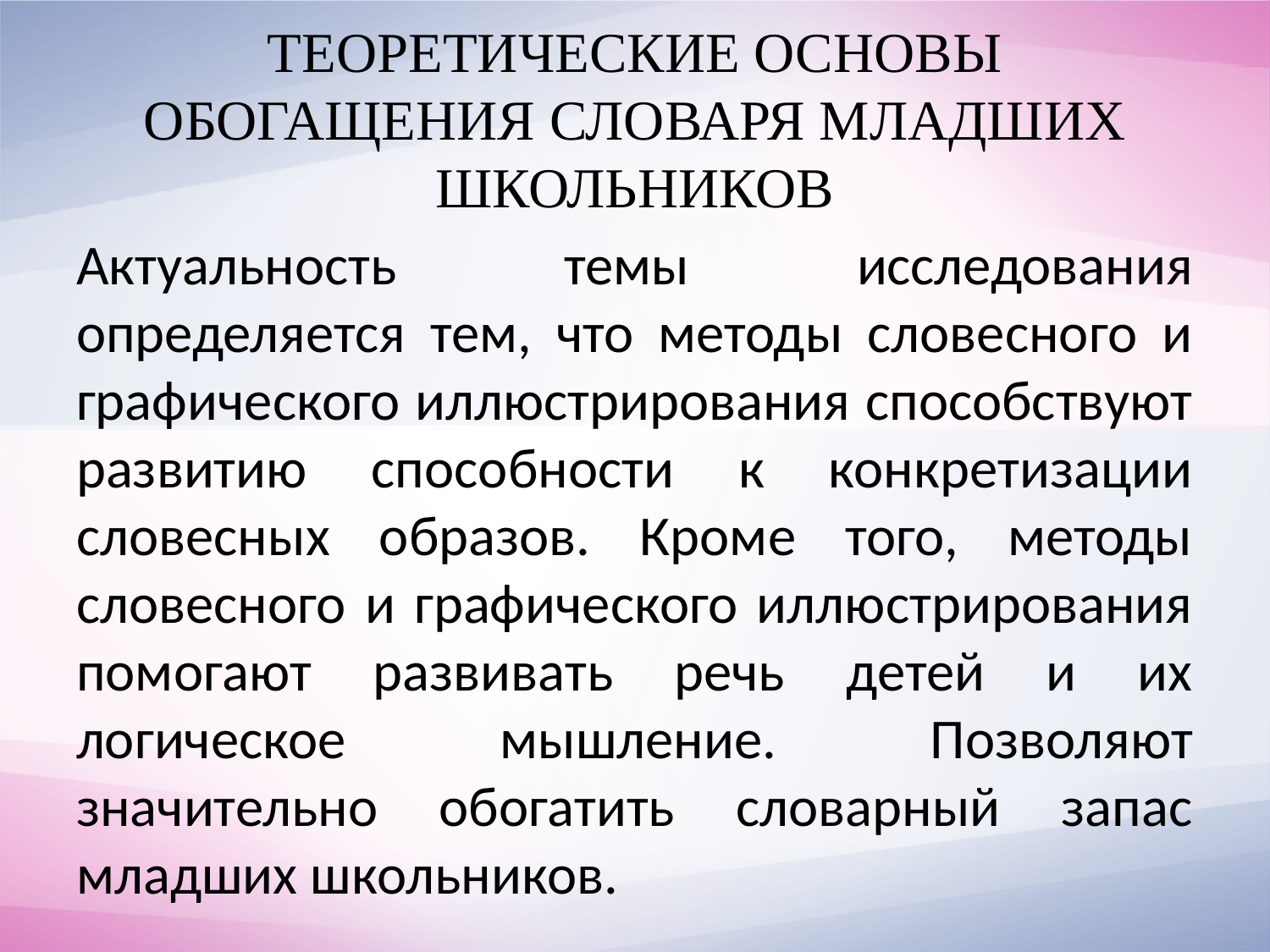

# ТЕОРЕТИЧЕСКИЕ ОСНОВЫ ОБОГАЩЕНИЯ СЛОВАРЯ МЛАДШИХ ШКОЛЬНИКОВ
Актуальность темы исследования определяется тем, что методы словесного и графического иллюстрирования способствуют развитию способности к конкретизации словесных образов. Кроме того, методы словесного и графического иллюстрирования помогают развивать речь детей и их логическое мышление. Позволяют значительно обогатить словарный запас младших школьников.